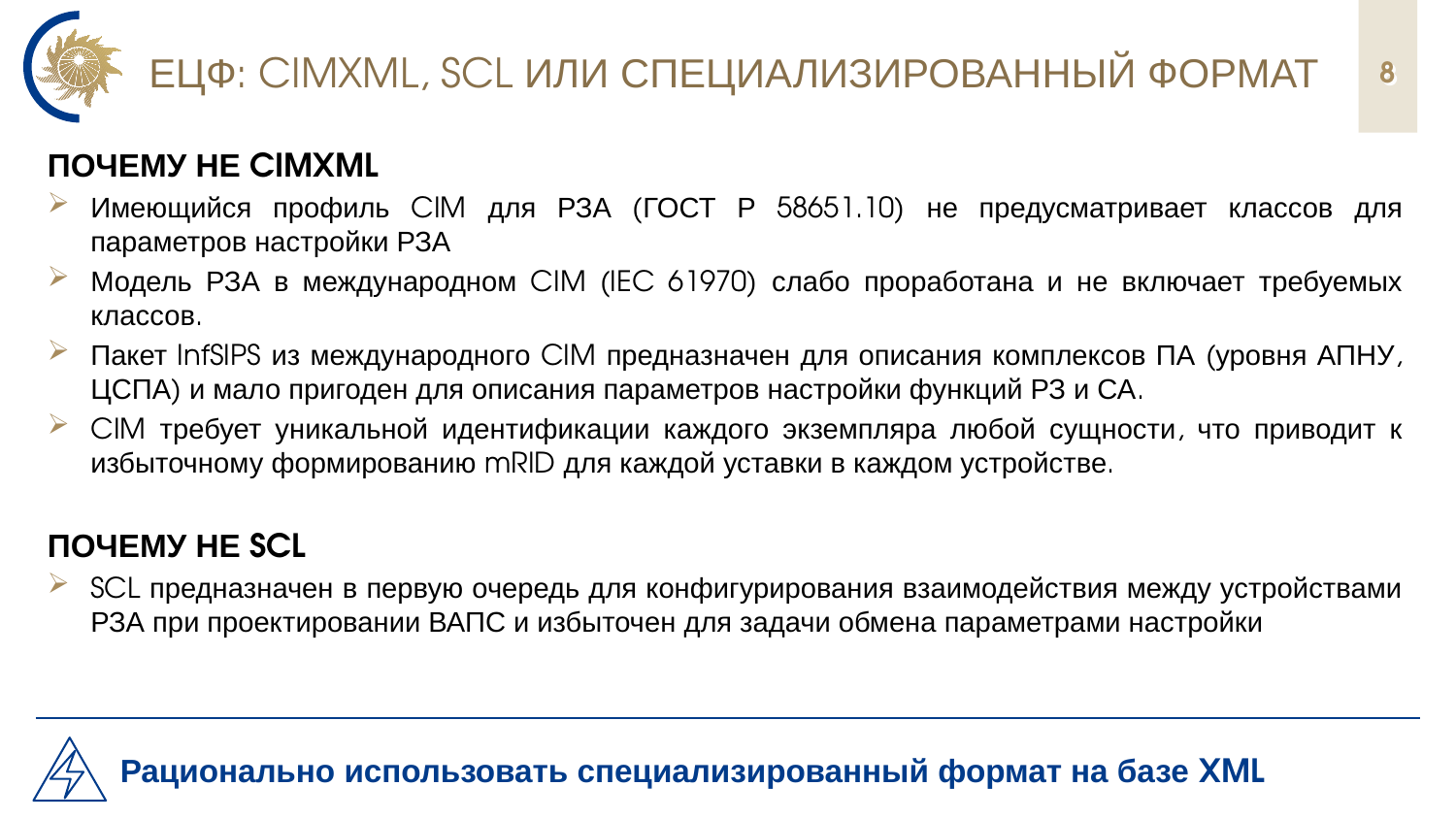

# ЕЦФ: CIMXML, SCL или специализированный формат
8
Почему не CIMXML
Имеющийся профиль CIM для РЗА (ГОСТ Р 58651.10) не предусматривает классов для параметров настройки РЗА
Модель РЗА в международном CIM (IEC 61970) слабо проработана и не включает требуемых классов.
Пакет InfSIPS из международного CIM предназначен для описания комплексов ПА (уровня АПНУ, ЦСПА) и мало пригоден для описания параметров настройки функций РЗ и СА.
CIM требует уникальной идентификации каждого экземпляра любой сущности, что приводит к избыточному формированию mRID для каждой уставки в каждом устройстве.

Почему не SCL
SCL предназначен в первую очередь для конфигурирования взаимодействия между устройствами РЗА при проектировании ВАПС и избыточен для задачи обмена параметрами настройки

Рационально использовать специализированный формат на базе XML